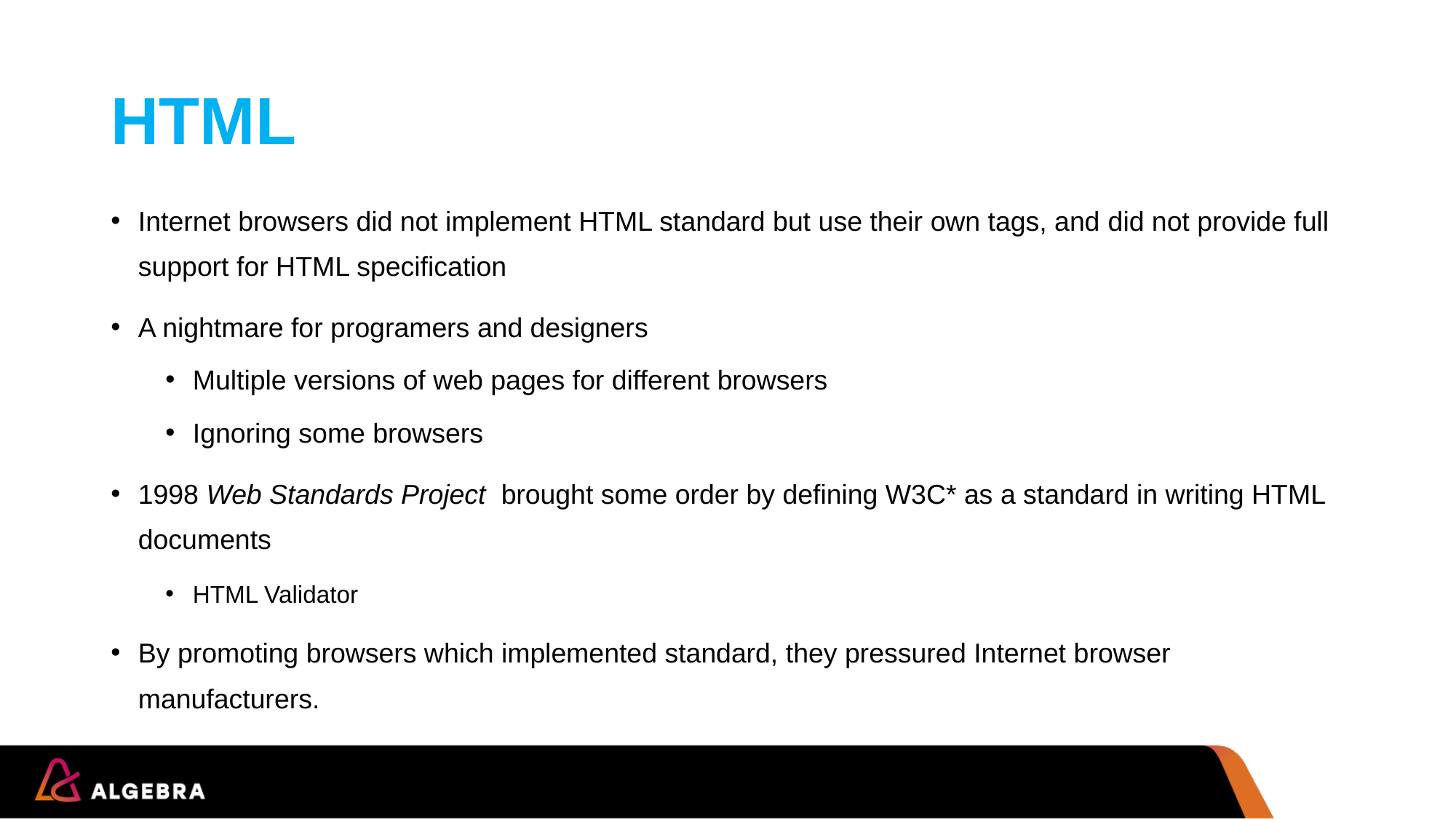

# HTML
Internet browsers did not implement HTML standard but use their own tags, and did not provide full support for HTML specification
A nightmare for programers and designers
Multiple versions of web pages for different browsers
Ignoring some browsers
1998 Web Standards Project  brought some order by defining W3C* as a standard in writing HTML documents
HTML Validator
By promoting browsers which implemented standard, they pressured Internet browser manufacturers.